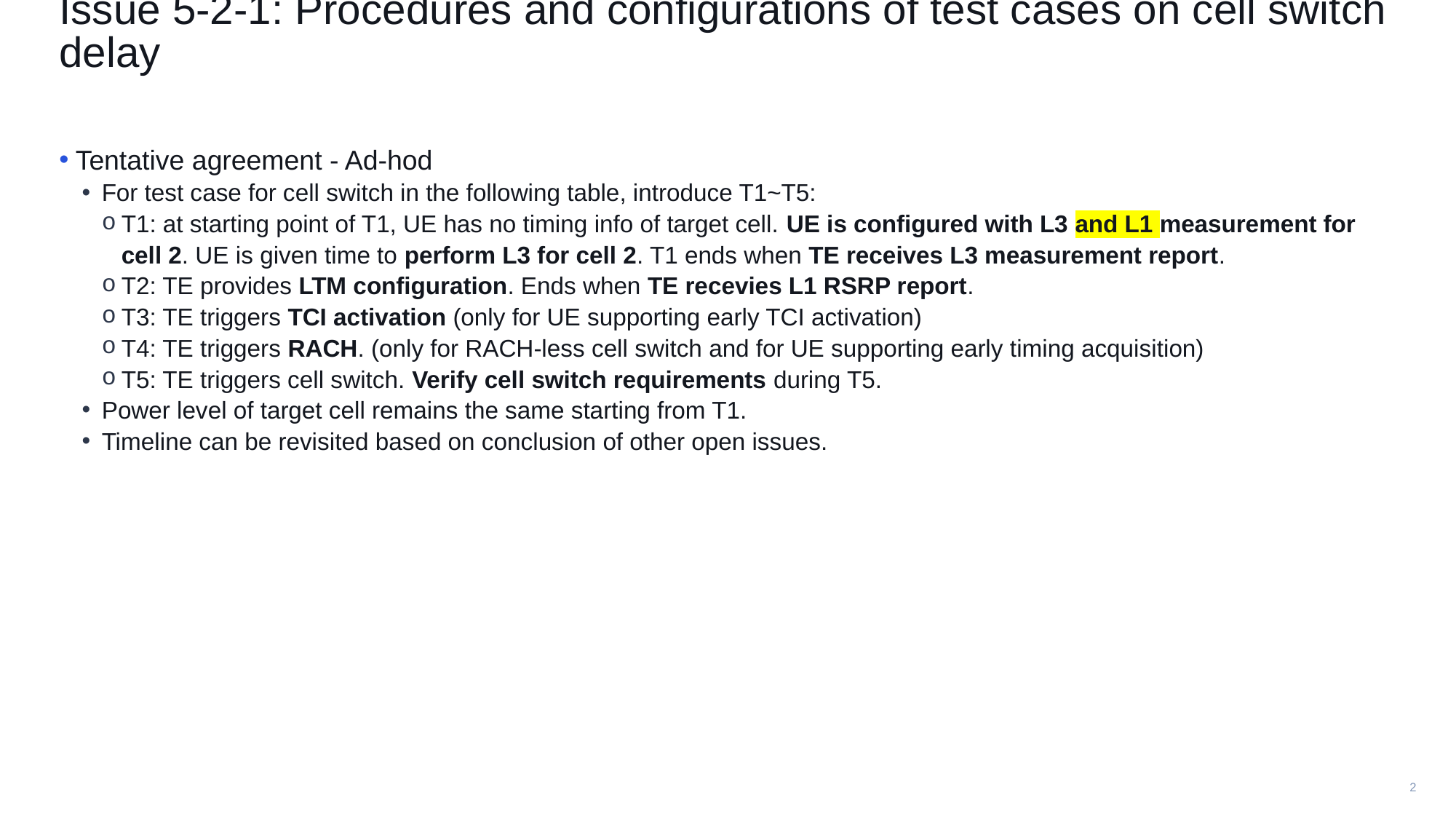

# Issue 5-2-1: Procedures and configurations of test cases on cell switch delay

Tentative agreement - Ad-hod
For test case for cell switch in the following table, introduce T1~T5:
T1: at starting point of T1, UE has no timing info of target cell. UE is configured with L3 and L1 measurement for cell 2. UE is given time to perform L3 for cell 2. T1 ends when TE receives L3 measurement report.
T2: TE provides LTM configuration. Ends when TE recevies L1 RSRP report.
T3: TE triggers TCI activation (only for UE supporting early TCI activation)
T4: TE triggers RACH. (only for RACH-less cell switch and for UE supporting early timing acquisition)
T5: TE triggers cell switch. Verify cell switch requirements during T5.
Power level of target cell remains the same starting from T1.
Timeline can be revisited based on conclusion of other open issues.